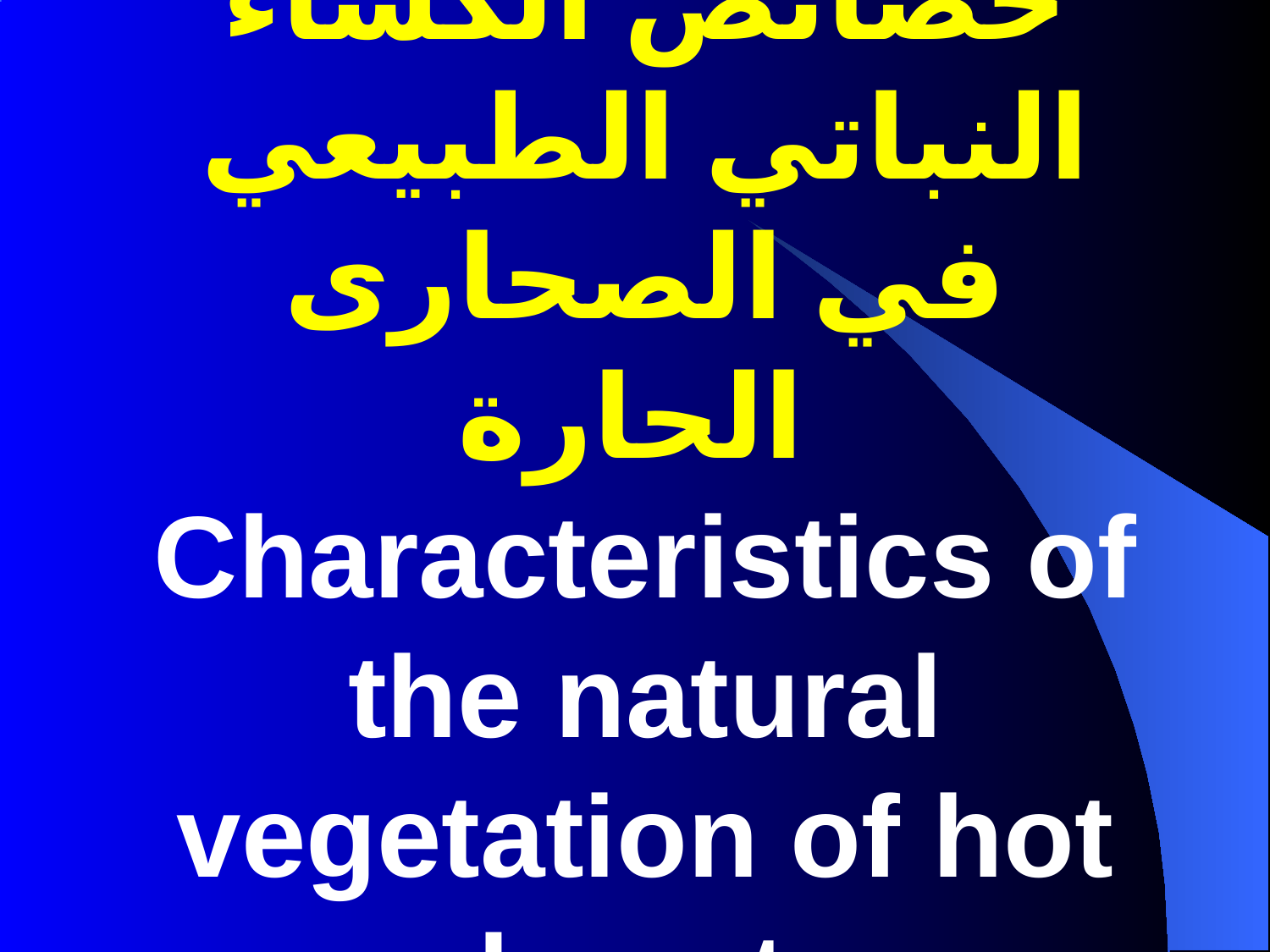

# خصائص الكساء النباتي الطبيعي في الصحارى الحارة Characteristics of the natural vegetation of hot deserts